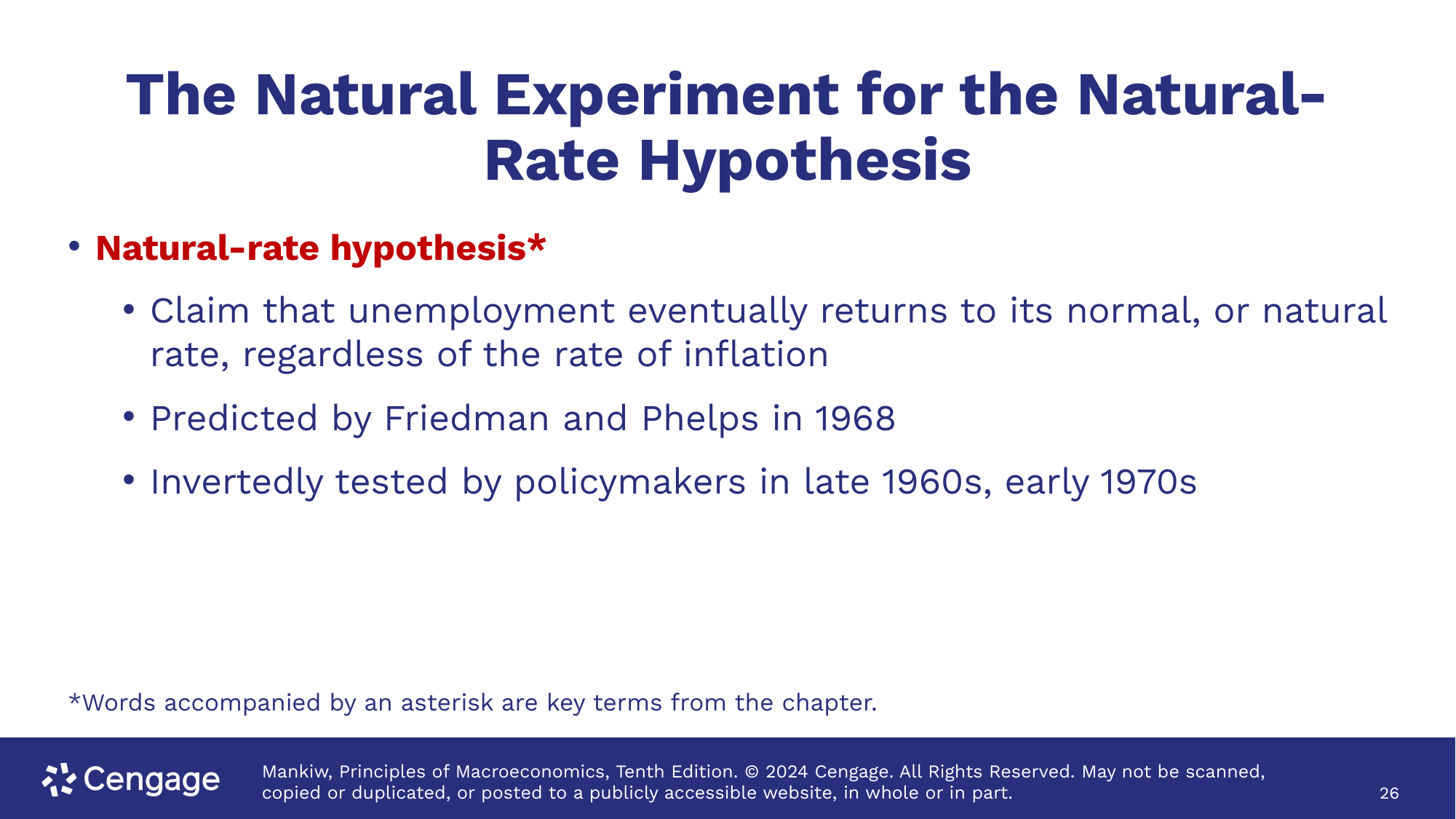

# The Natural Experiment for the Natural-Rate Hypothesis
Natural-rate hypothesis*
Claim that unemployment eventually returns to its normal, or natural rate, regardless of the rate of inflation
Predicted by Friedman and Phelps in 1968
Invertedly tested by policymakers in late 1960s, early 1970s

*Words accompanied by an asterisk are key terms from the chapter.